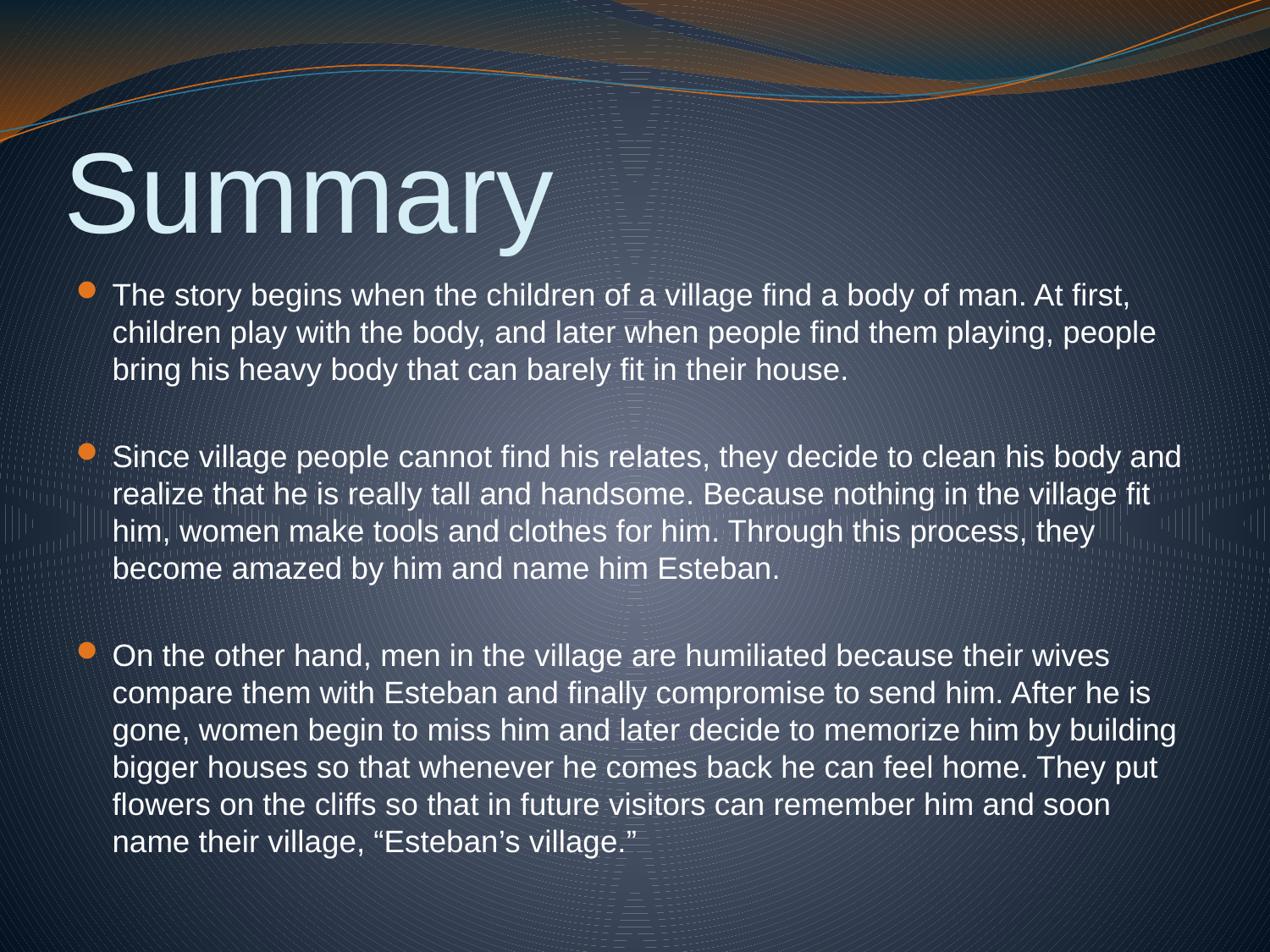

# Summary
The story begins when the children of a village find a body of man. At first, children play with the body, and later when people find them playing, people bring his heavy body that can barely fit in their house.

Since village people cannot find his relates, they decide to clean his body and realize that he is really tall and handsome. Because nothing in the village fit him, women make tools and clothes for him. Through this process, they become amazed by him and name him Esteban.

On the other hand, men in the village are humiliated because their wives compare them with Esteban and finally compromise to send him. After he is gone, women begin to miss him and later decide to memorize him by building bigger houses so that whenever he comes back he can feel home. They put flowers on the cliffs so that in future visitors can remember him and soon name their village, “Esteban’s village.”